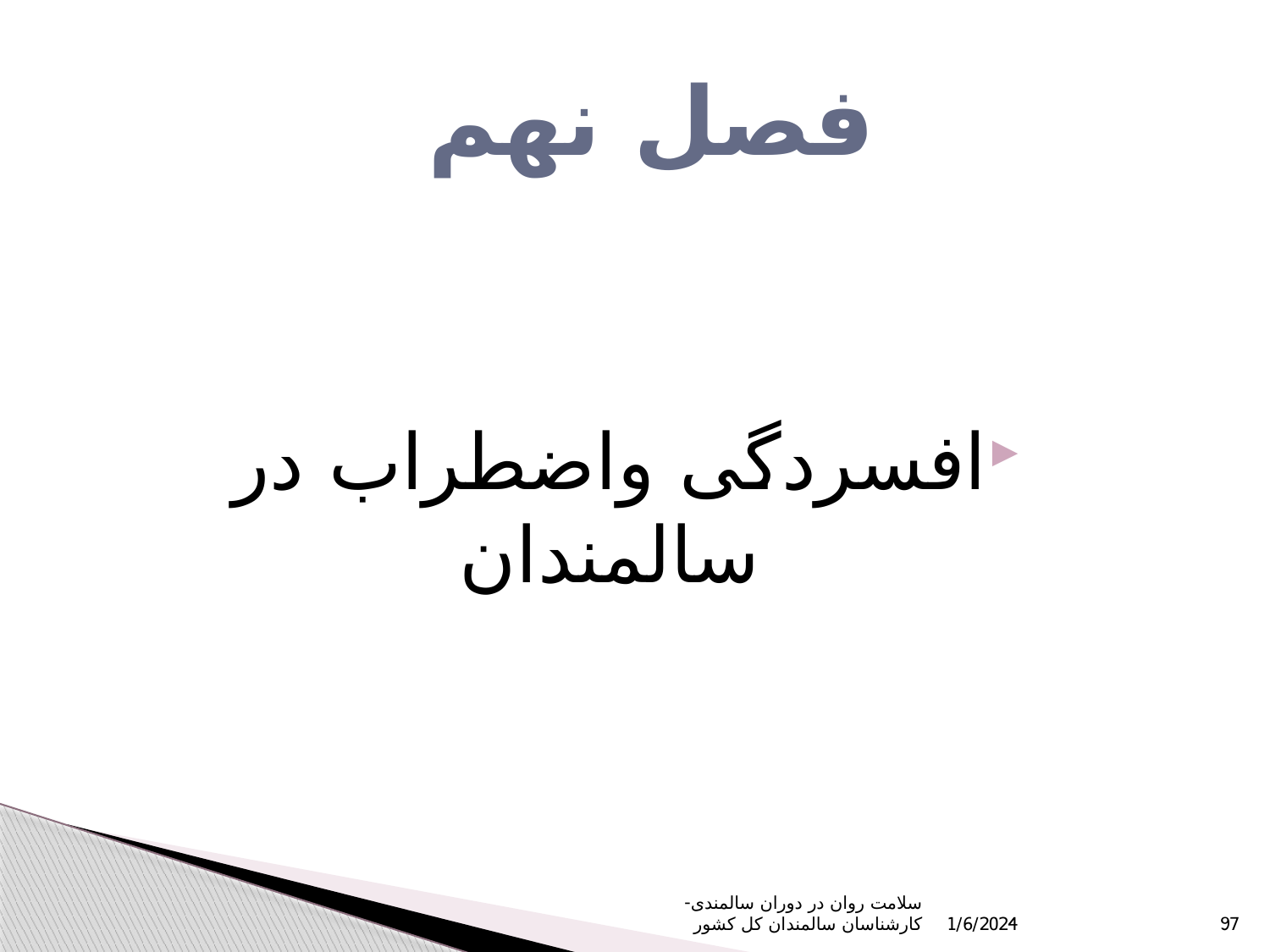

# فصل نهم

افسردگی واضطراب در سالمندان
سلامت روان در دوران سالمندی- کارشناسان سالمندان کل کشور
1/6/2024
97